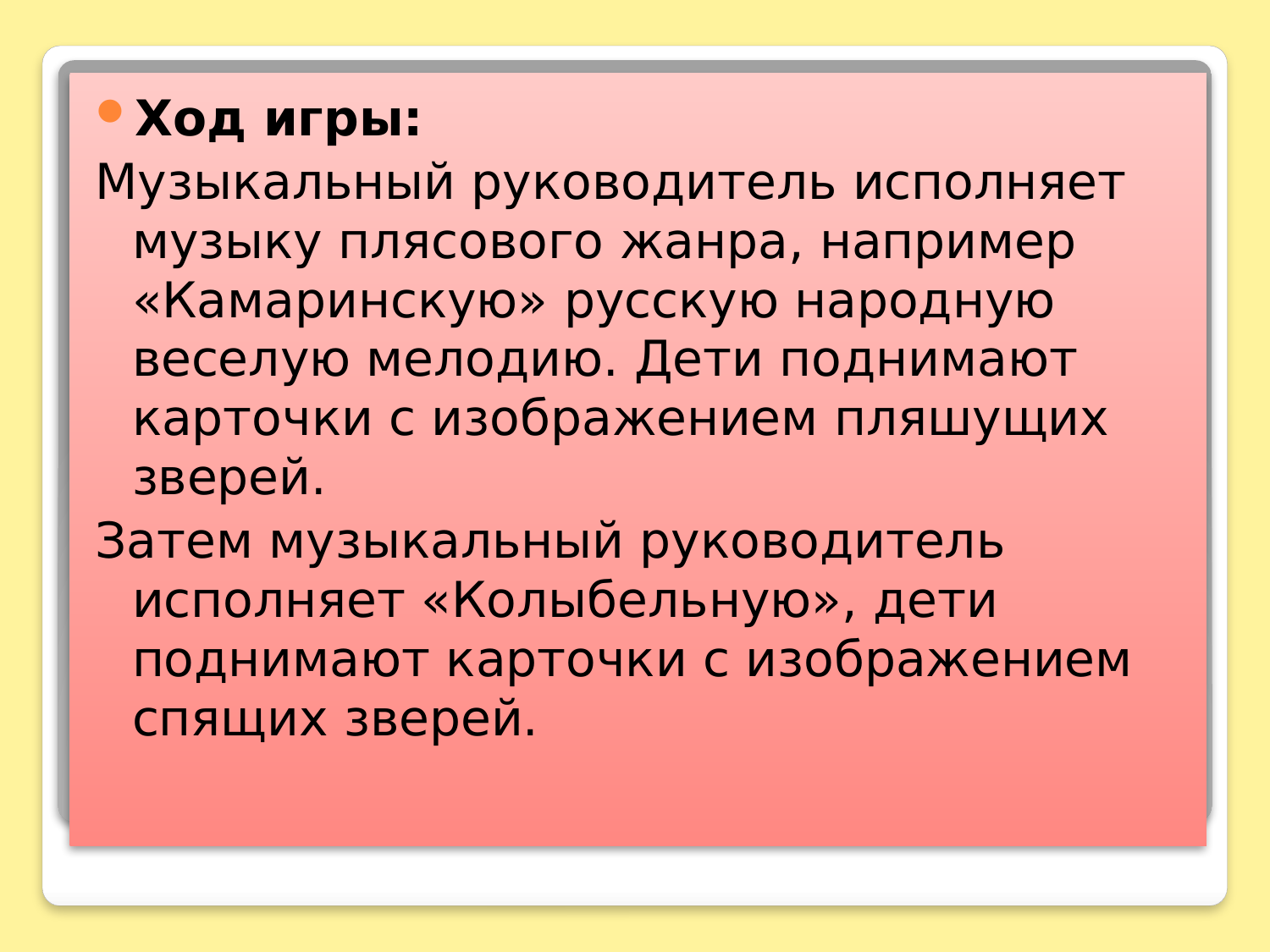

Ход игры:
Музыкальный руководитель исполняет музыку плясового жанра, например «Камаринскую» русскую народную веселую мелодию. Дети поднимают карточки с изображением пляшущих зверей.
Затем музыкальный руководитель исполняет «Колыбельную», дети поднимают карточки с изображением спящих зверей.
# Актуальность: